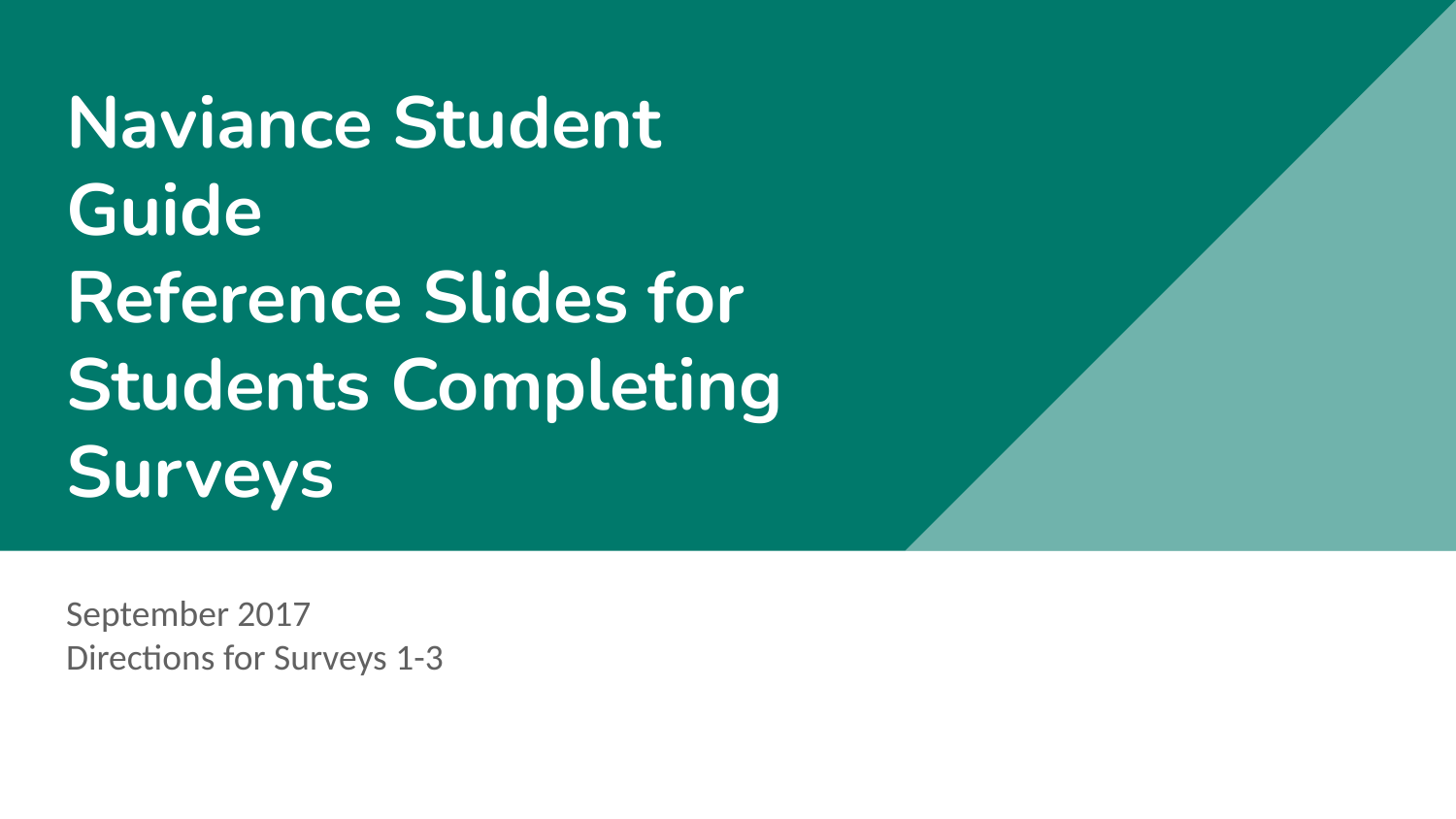

# Naviance Student Guide
Reference Slides for Students Completing Surveys
September 2017
Directions for Surveys 1-3